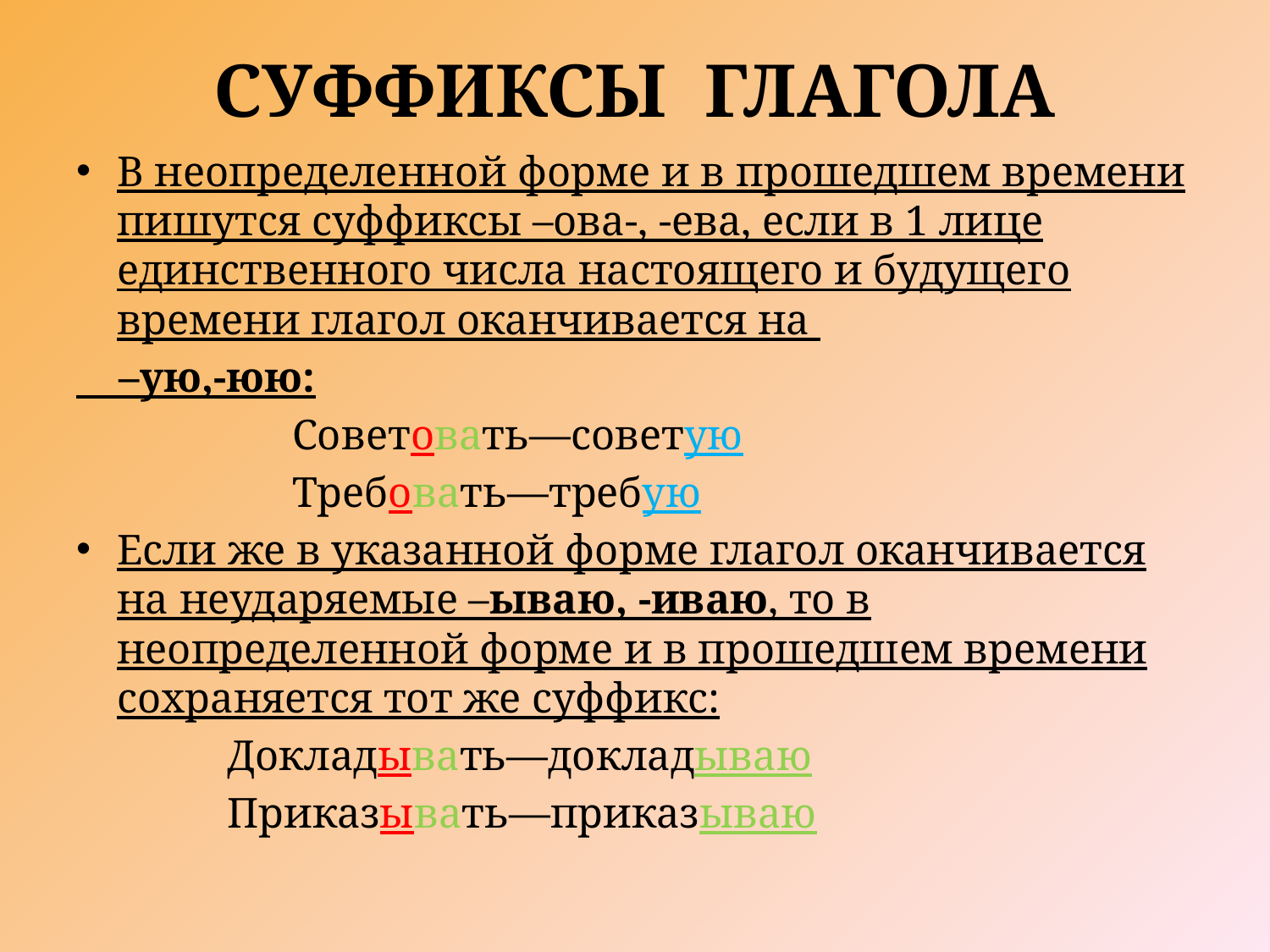

# СУФФИКСЫ  ГЛАГОЛА
В неопределенной форме и в прошедшем времени пишутся суффиксы –ова-, -ева, если в 1 лице единственного числа настоящего и будущего времени глагол оканчивается на
    –ую,-юю:
                    Советовать—советую
                    Требовать—требую
Если же в указанной форме глагол оканчивается на неударяемые –ываю, -иваю, то в неопределенной форме и в прошедшем времени сохраняется тот же суффикс:
              Докладывать—докладываю
              Приказывать—приказываю